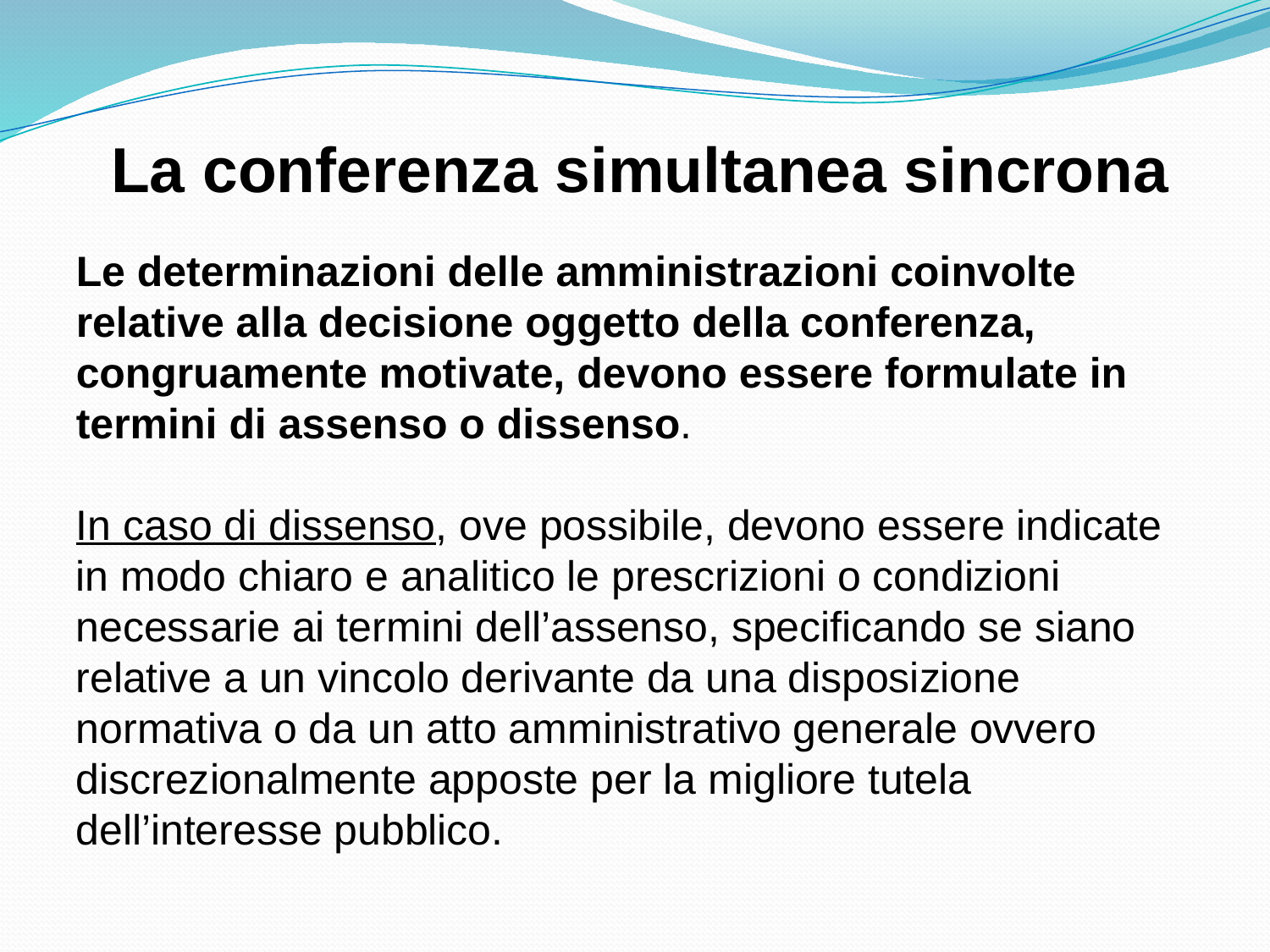

# La conferenza simultanea sincrona
Le determinazioni delle amministrazioni coinvolte relative alla decisione oggetto della conferenza, congruamente motivate, devono essere formulate in termini di assenso o dissenso.

In caso di dissenso, ove possibile, devono essere indicate in modo chiaro e analitico le prescrizioni o condizioni necessarie ai termini dell’assenso, specificando se siano relative a un vincolo derivante da una disposizione normativa o da un atto amministrativo generale ovvero discrezionalmente apposte per la migliore tutela dell’interesse pubblico.